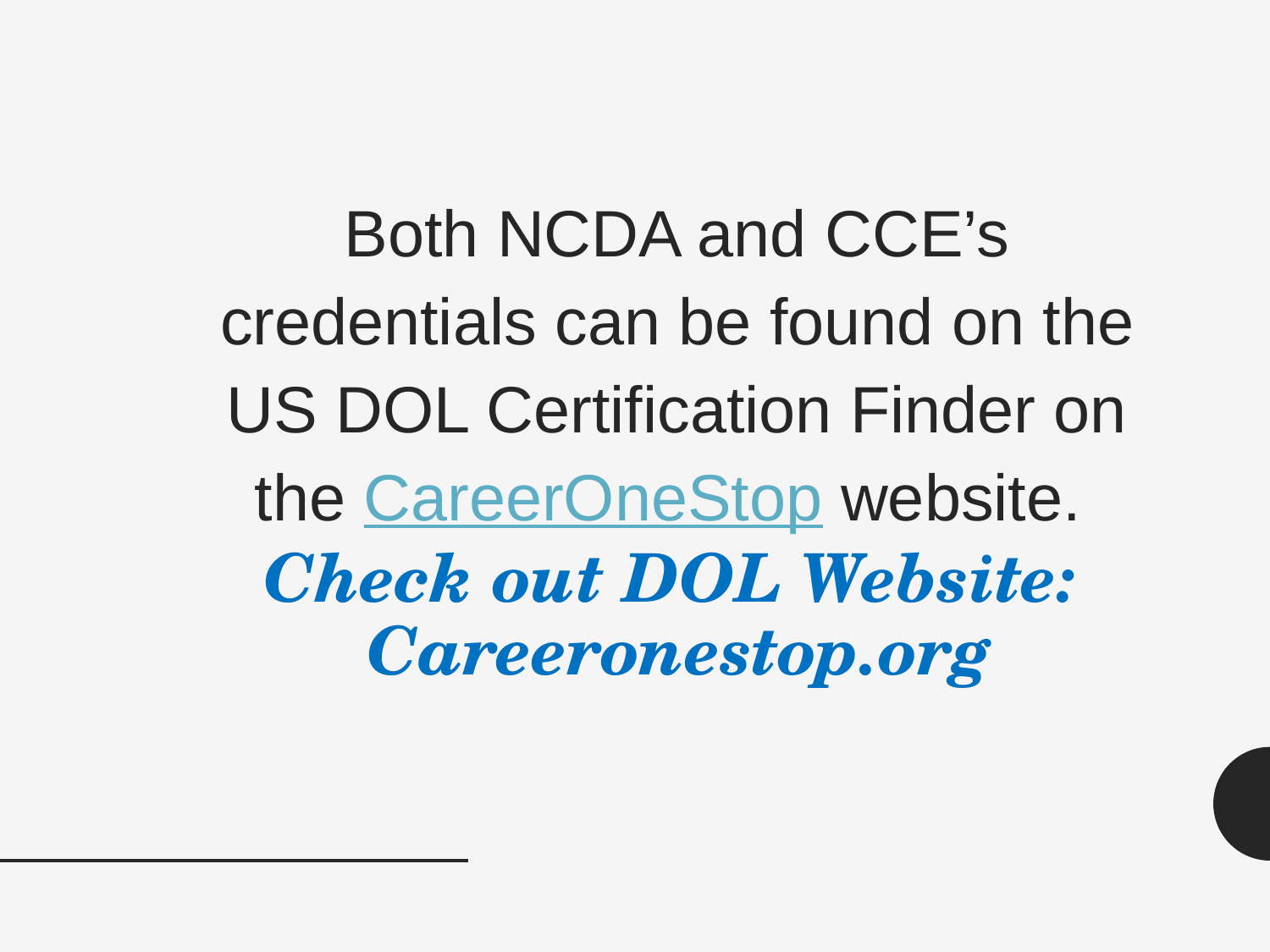

Both NCDA and CCE’s credentials can be found on the US DOL Certification Finder on the CareerOneStop website.
# Check out DOL Website:  Careeronestop.org